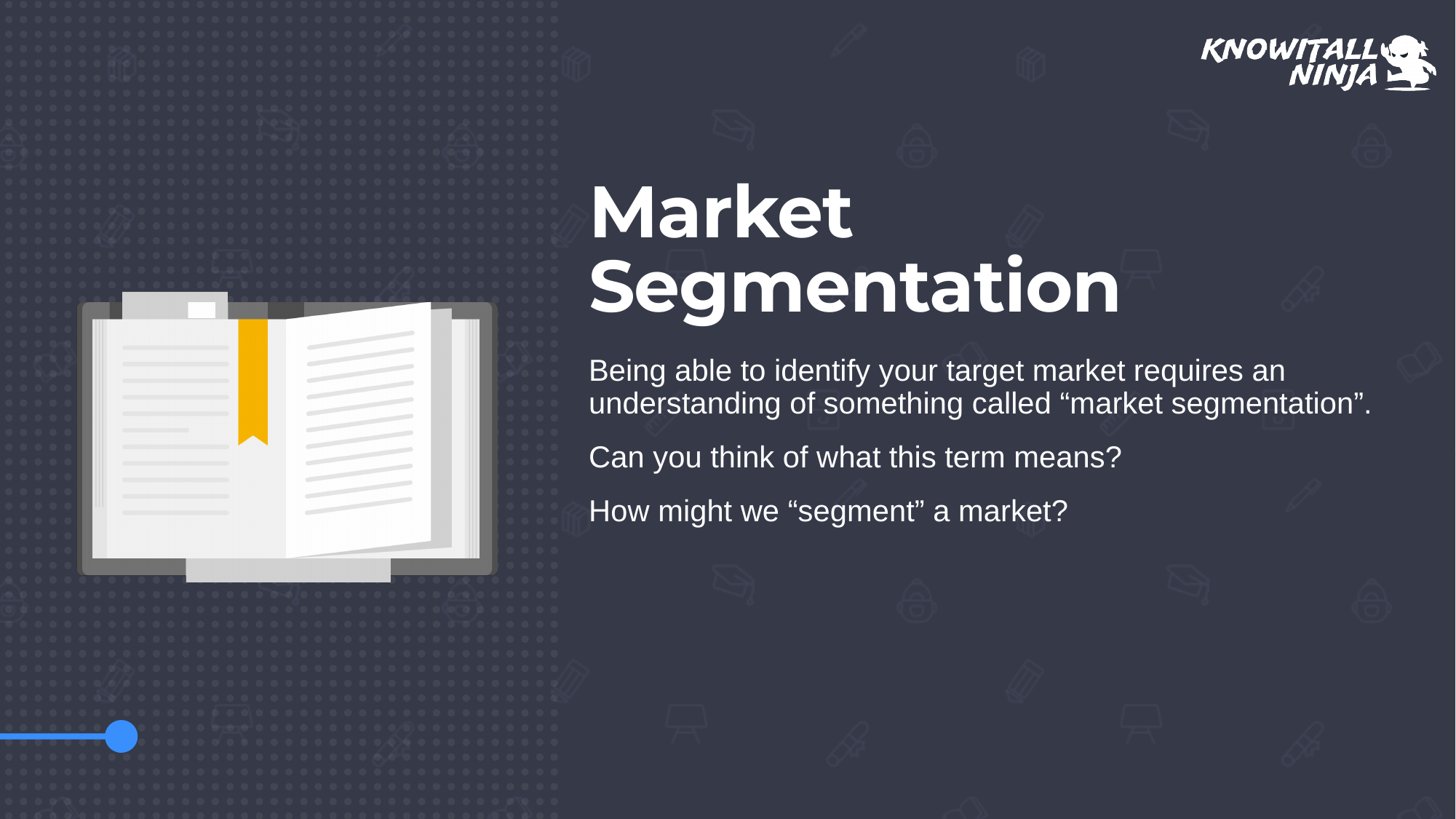

# Market Segmentation
Being able to identify your target market requires an understanding of something called “market segmentation”.
Can you think of what this term means?
How might we “segment” a market?